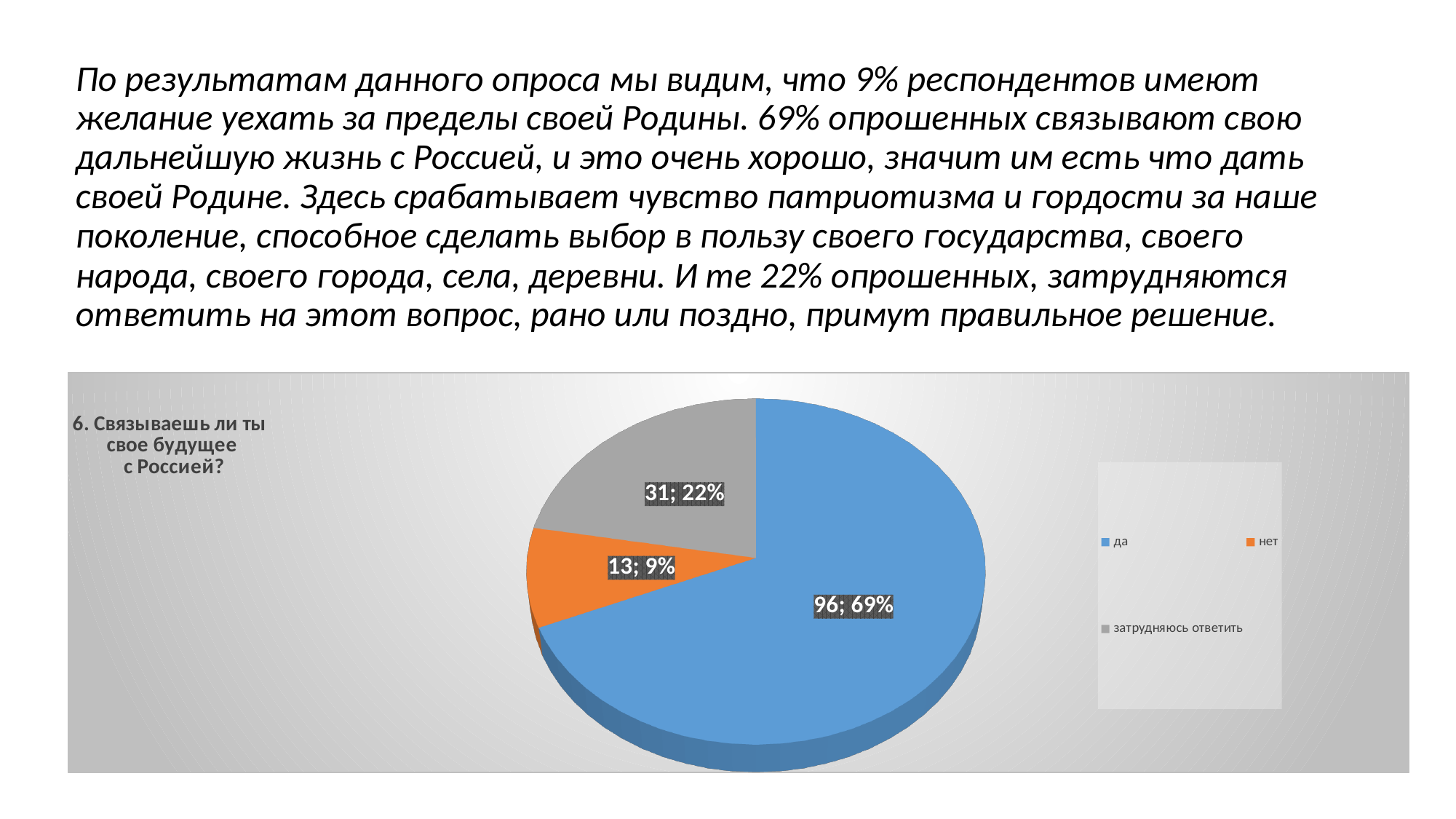

# По результатам данного опроса мы видим, что 9% респондентов имеют желание уехать за пределы своей Родины. 69% опрошенных связывают свою дальнейшую жизнь с Россией, и это очень хорошо, значит им есть что дать своей Родине. Здесь срабатывает чувство патриотизма и гордости за наше поколение, способное сделать выбор в пользу своего государства, своего народа, своего города, села, деревни. И те 22% опрошенных, затрудняются ответить на этот вопрос, рано или поздно, примут правильное решение.

[unsupported chart]